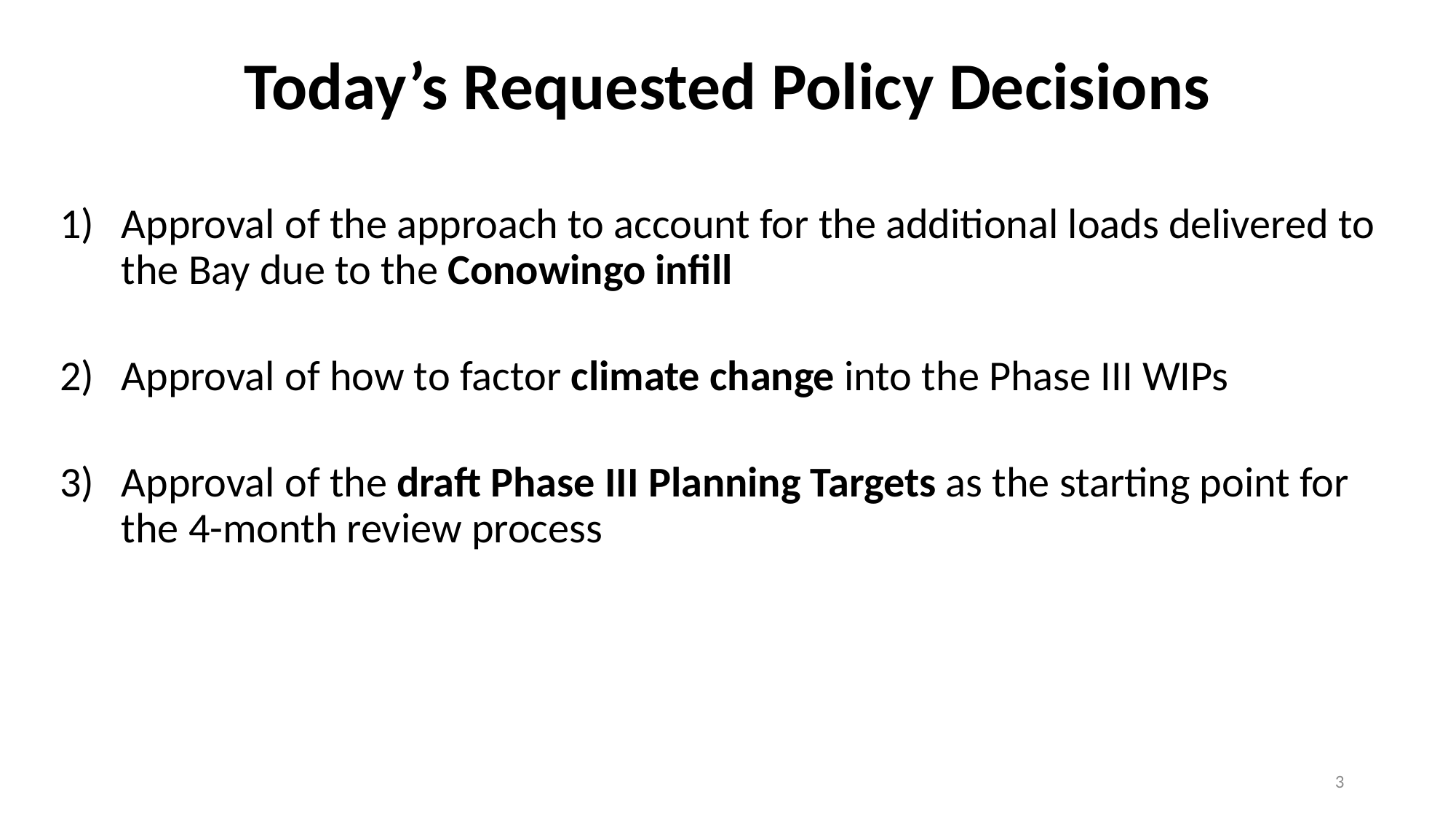

# Today’s Requested Policy Decisions
Approval of the approach to account for the additional loads delivered to the Bay due to the Conowingo infill
Approval of how to factor climate change into the Phase III WIPs
Approval of the draft Phase III Planning Targets as the starting point for the 4-month review process

3